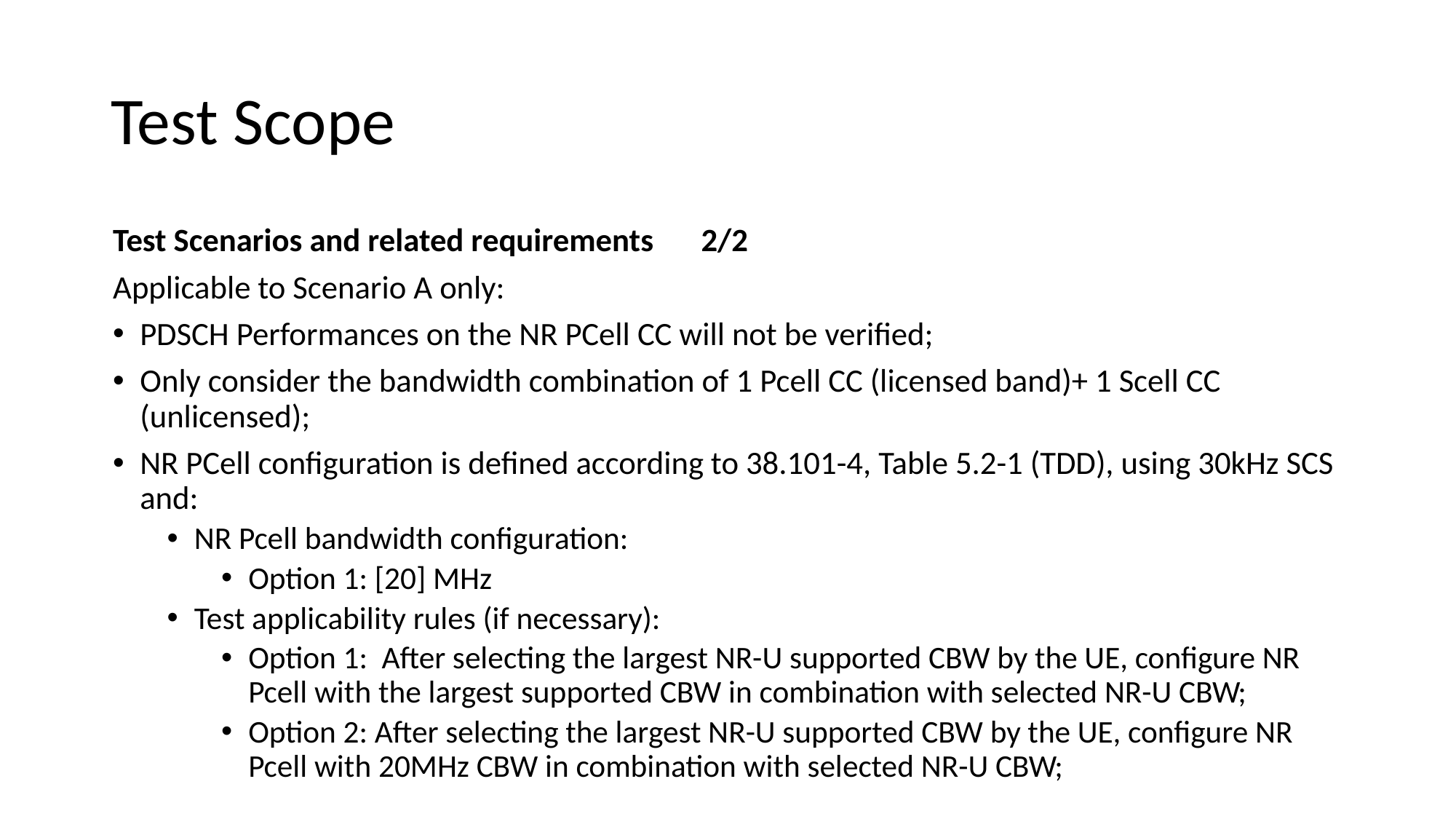

# Test Scope
Test Scenarios and related requirements 				2/2
Applicable to Scenario A only:
PDSCH Performances on the NR PCell CC will not be verified;
Only consider the bandwidth combination of 1 Pcell CC (licensed band)+ 1 Scell CC (unlicensed);
NR PCell configuration is defined according to 38.101-4, Table 5.2-1 (TDD), using 30kHz SCS and:
NR Pcell bandwidth configuration:
Option 1: [20] MHz
Test applicability rules (if necessary):
Option 1:  After selecting the largest NR-U supported CBW by the UE, configure NR Pcell with the largest supported CBW in combination with selected NR-U CBW;
Option 2: After selecting the largest NR-U supported CBW by the UE, configure NR Pcell with 20MHz CBW in combination with selected NR-U CBW;